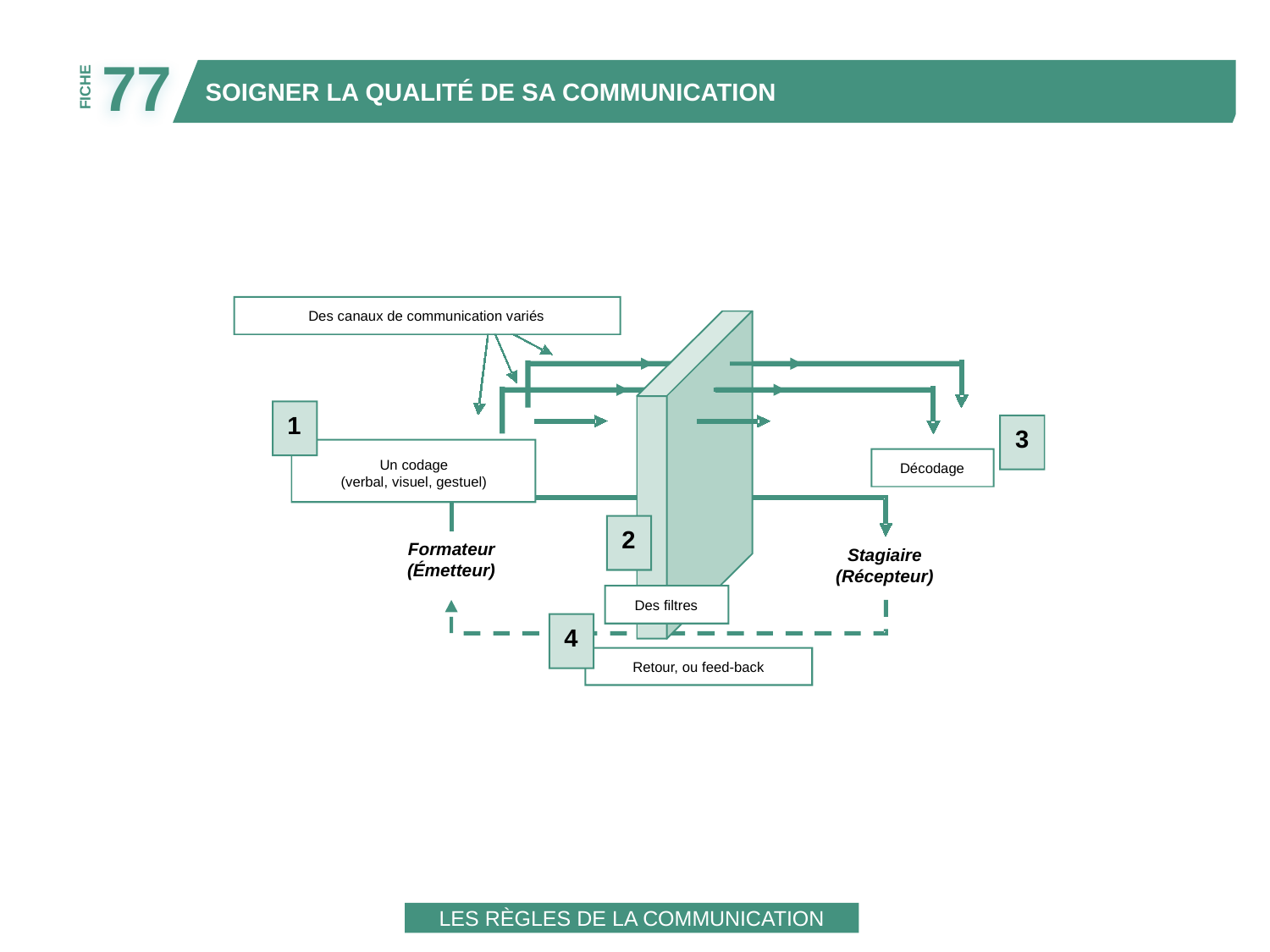

77

SOIGNER LA QUALITÉ DE SA COMMUNICATION
FICHE

Des canaux de communication variés

1

3

Un codage
(verbal, visuel, gestuel)
Décodage

2
Formateur
(Émetteur)
Stagiaire
(Récepteur)

Des filtres

4

Retour, ou feed-back
LES RÈGLES DE LA COMMUNICATION